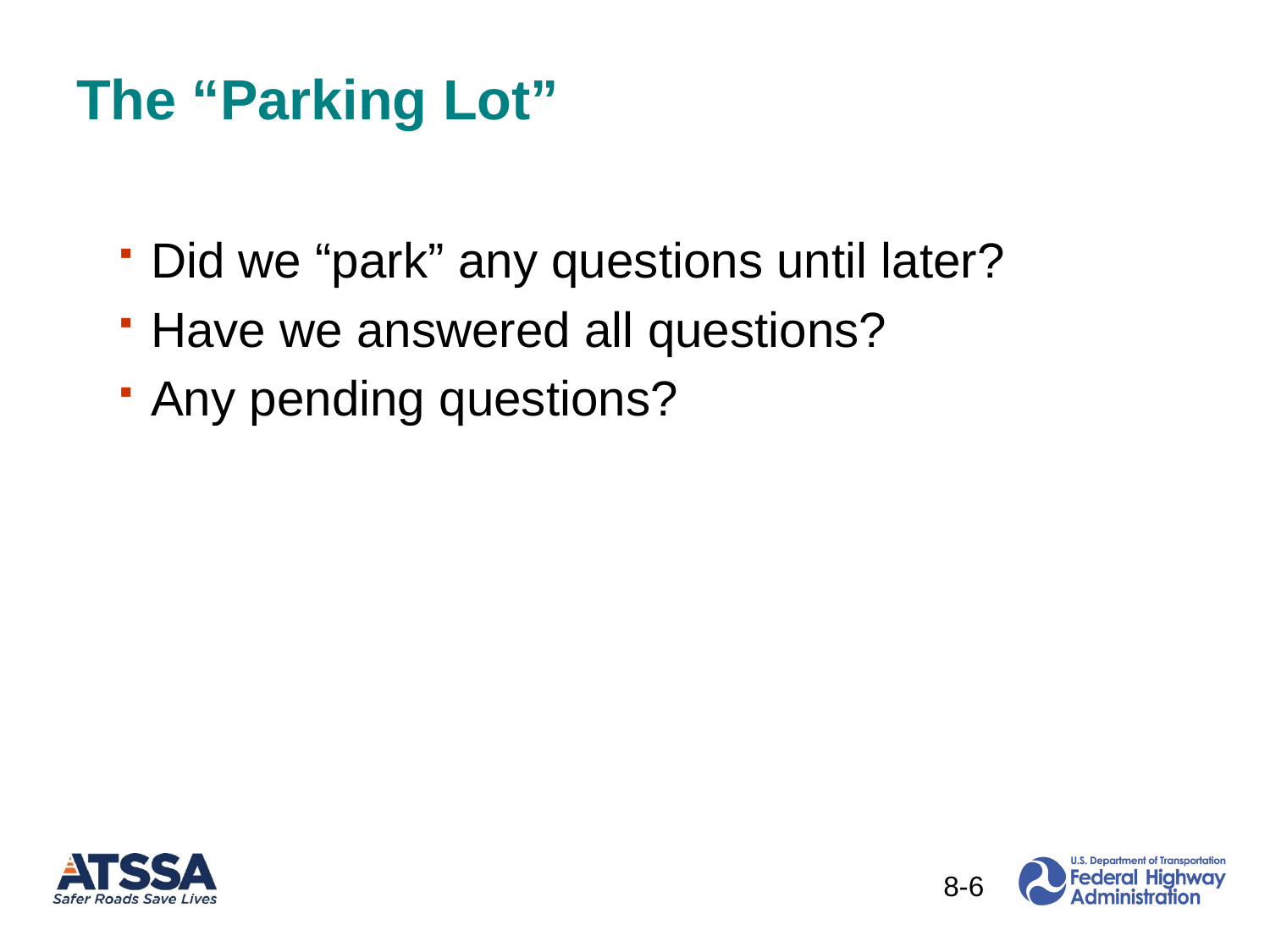

# The “Parking Lot”
Did we “park” any questions until later?
Have we answered all questions?
Any pending questions?